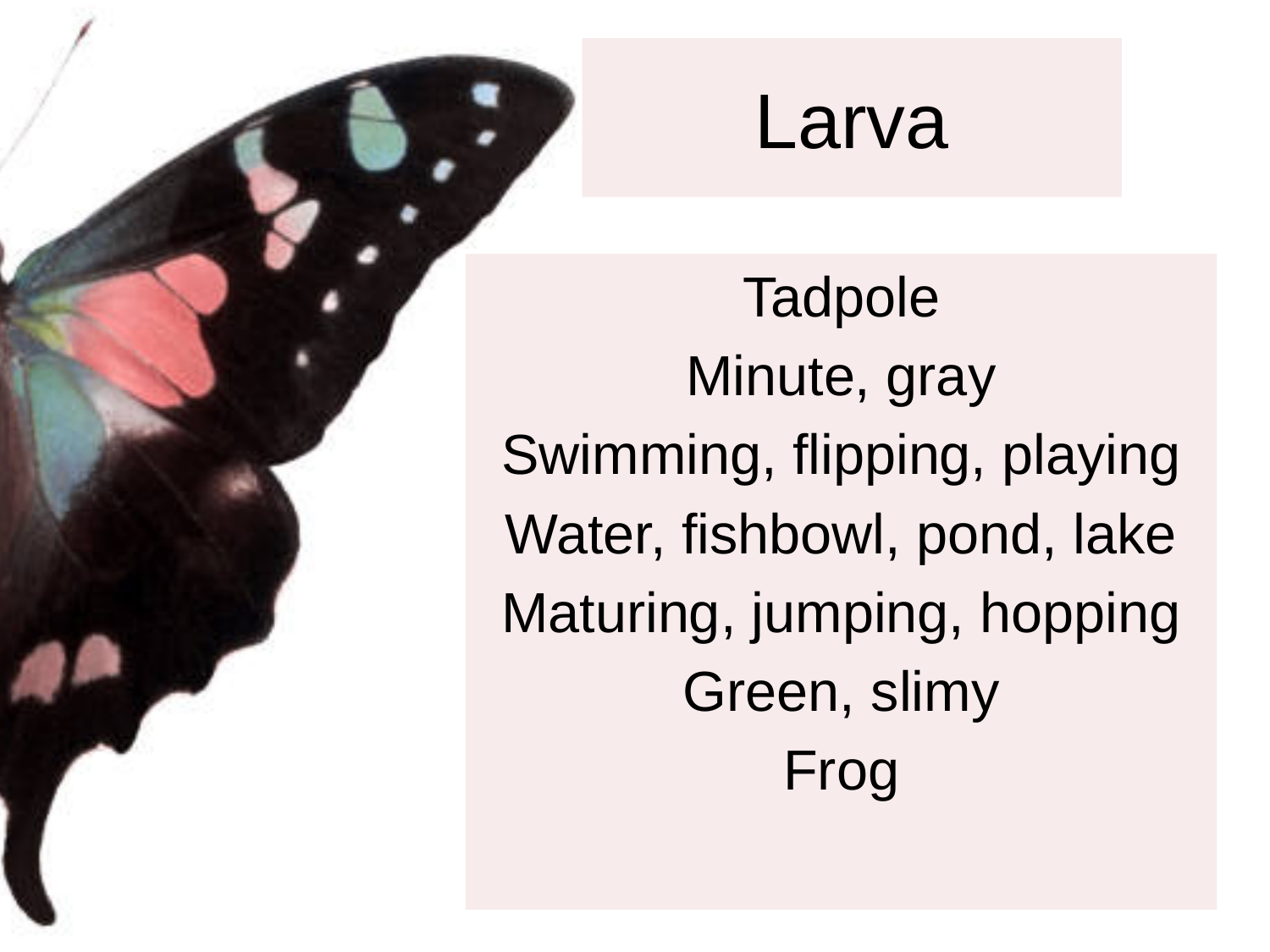

# Larva
Tadpole
Minute, gray
Swimming, flipping, playing
Water, fishbowl, pond, lake
Maturing, jumping, hopping
Green, slimy
Frog